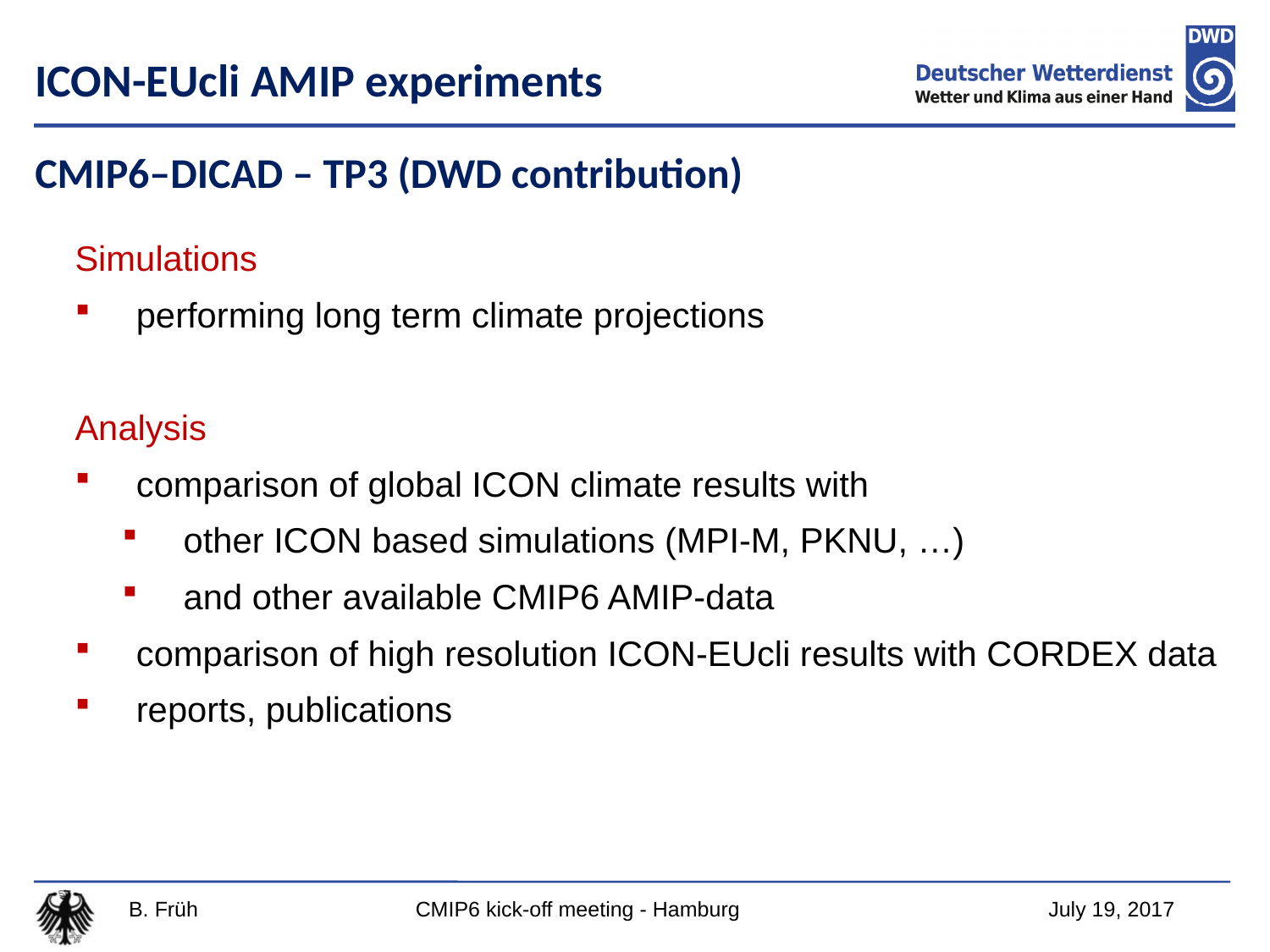

ICON-EUcli AMIP experiments
# CMIP6–DICAD – TP3 (DWD contribution)
Simulations
performing long term climate projections

Analysis
comparison of global ICON climate results with
other ICON based simulations (MPI-M, PKNU, …)
and other available CMIP6 AMIP-data
comparison of high resolution ICON-EUcli results with CORDEX data
reports, publications